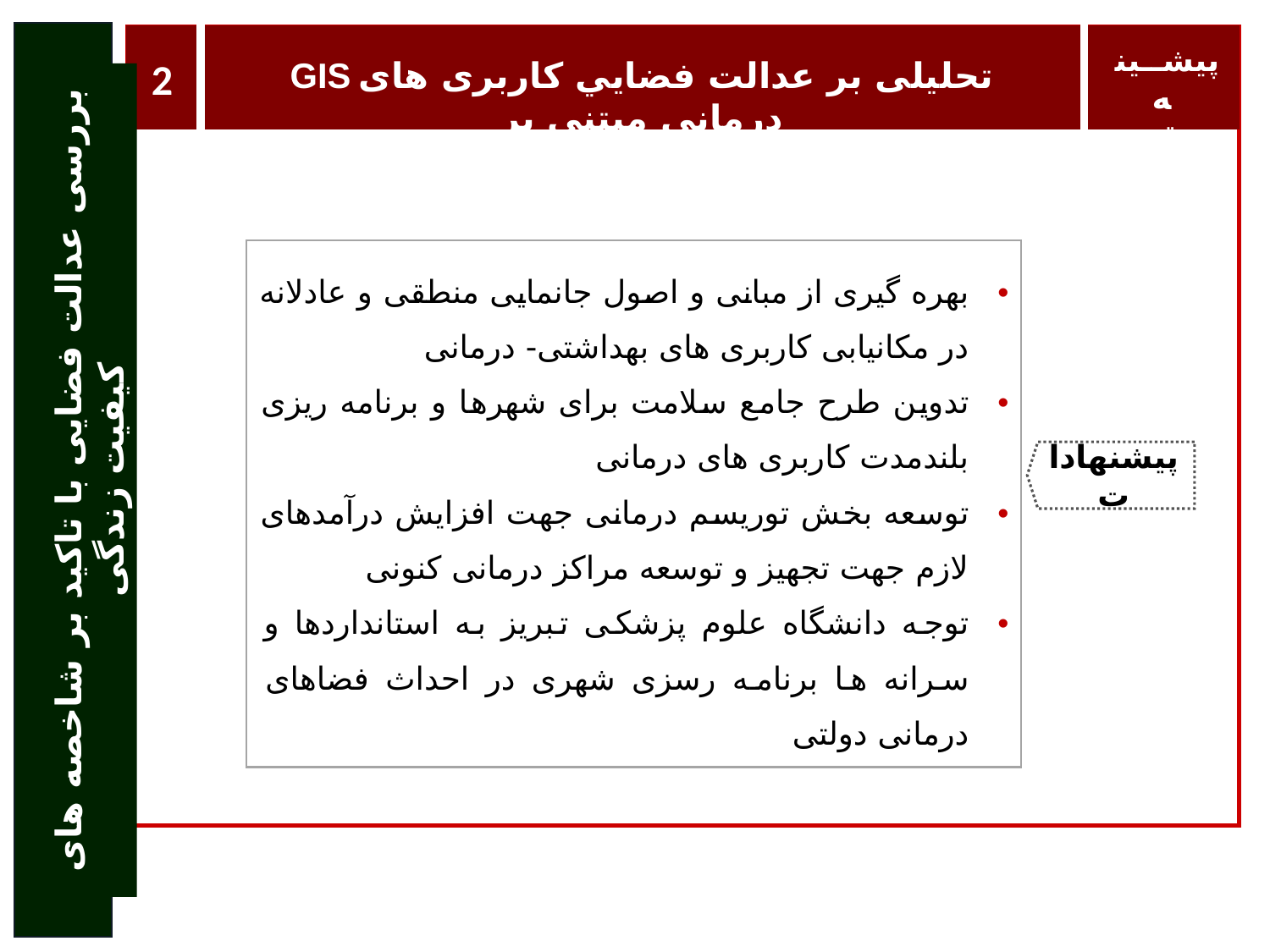

بررسی عدالت فضایی با تاکید بر شاخصه های کیفیت زندگی

پیشــینه
تحقیق
2
GIS تحلیلی بر عدالت فضایي کاربری های درمانی مبتنی بر
| بهره گیری از مبانی و اصول جانمایی منطقی و عادلانه در مکانیابی کاربری های بهداشتی- درمانی تدوین طرح جامع سلامت برای شهرها و برنامه ریزی بلندمدت کاربری های درمانی توسعه بخش توریسم درمانی جهت افزایش درآمدهای لازم جهت تجهیز و توسعه مراکز درمانی کنونی توجه دانشگاه علوم پزشکی تبریز به استانداردها و سرانه ها برنامه رسزی شهری در احداث فضاهای درمانی دولتی |
| --- |
پیشنهادات